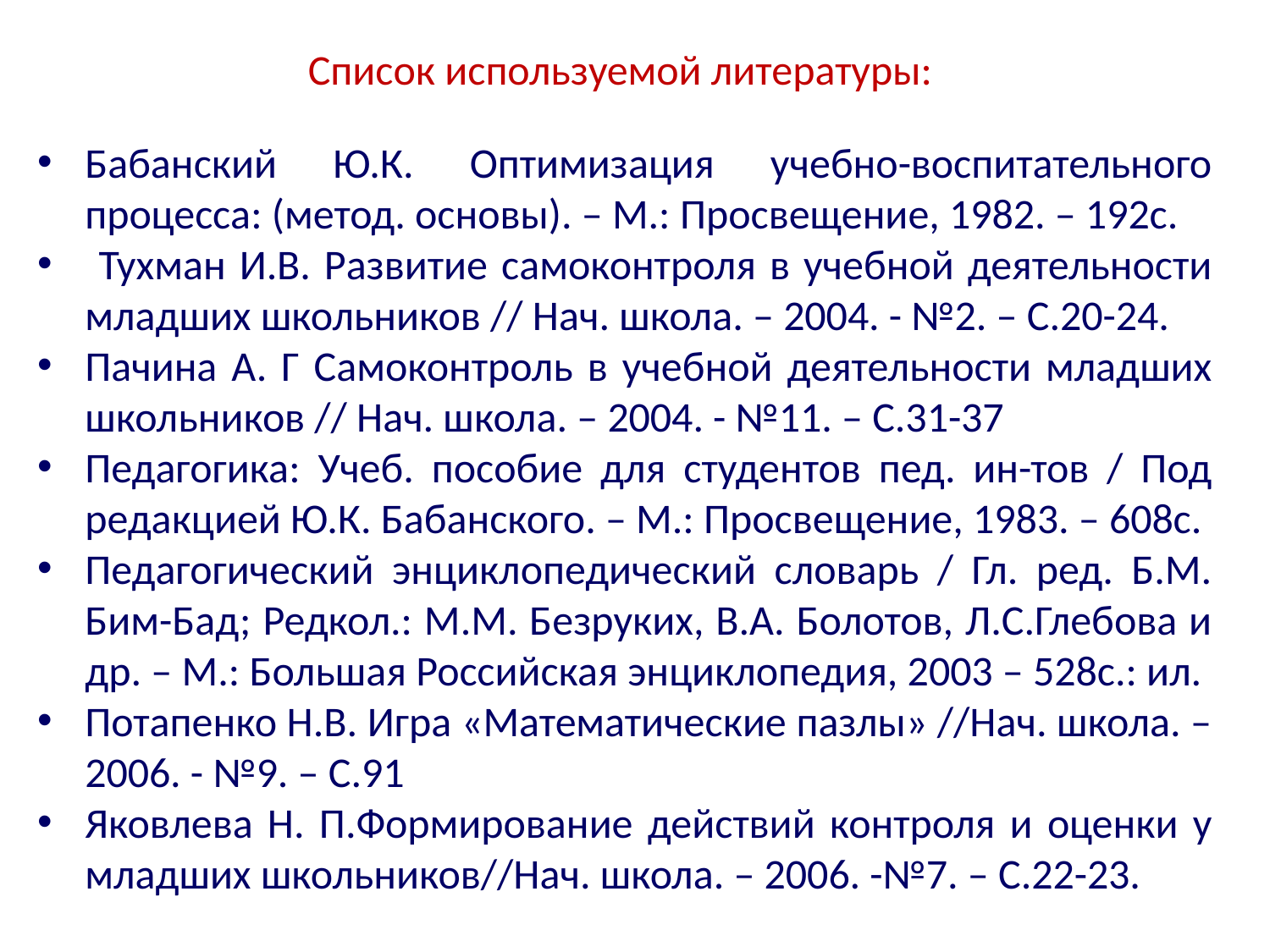

Список используемой литературы:
Бабанский Ю.К. Оптимизация учебно-воспитательного процесса: (метод. основы). – М.: Просвещение, 1982. – 192с.
 Тухман И.В. Развитие самоконтроля в учебной деятельности младших школьников // Нач. школа. – 2004. - №2. – С.20-24.
Пачина А. Г Самоконтроль в учебной деятельности младших школьников // Нач. школа. – 2004. - №11. – С.31-37
Педагогика: Учеб. пособие для студентов пед. ин-тов / Под редакцией Ю.К. Бабанского. – М.: Просвещение, 1983. – 608с.
Педагогический энциклопедический словарь / Гл. ред. Б.М. Бим-Бад; Редкол.: М.М. Безруких, В.А. Болотов, Л.С.Глебова и др. – М.: Большая Российская энциклопедия, 2003 – 528с.: ил.
Потапенко Н.В. Игра «Математические пазлы» //Нач. школа. – 2006. - №9. – С.91
Яковлева Н. П.Формирование действий контроля и оценки у младших школьников//Нач. школа. – 2006. -№7. – С.22-23.